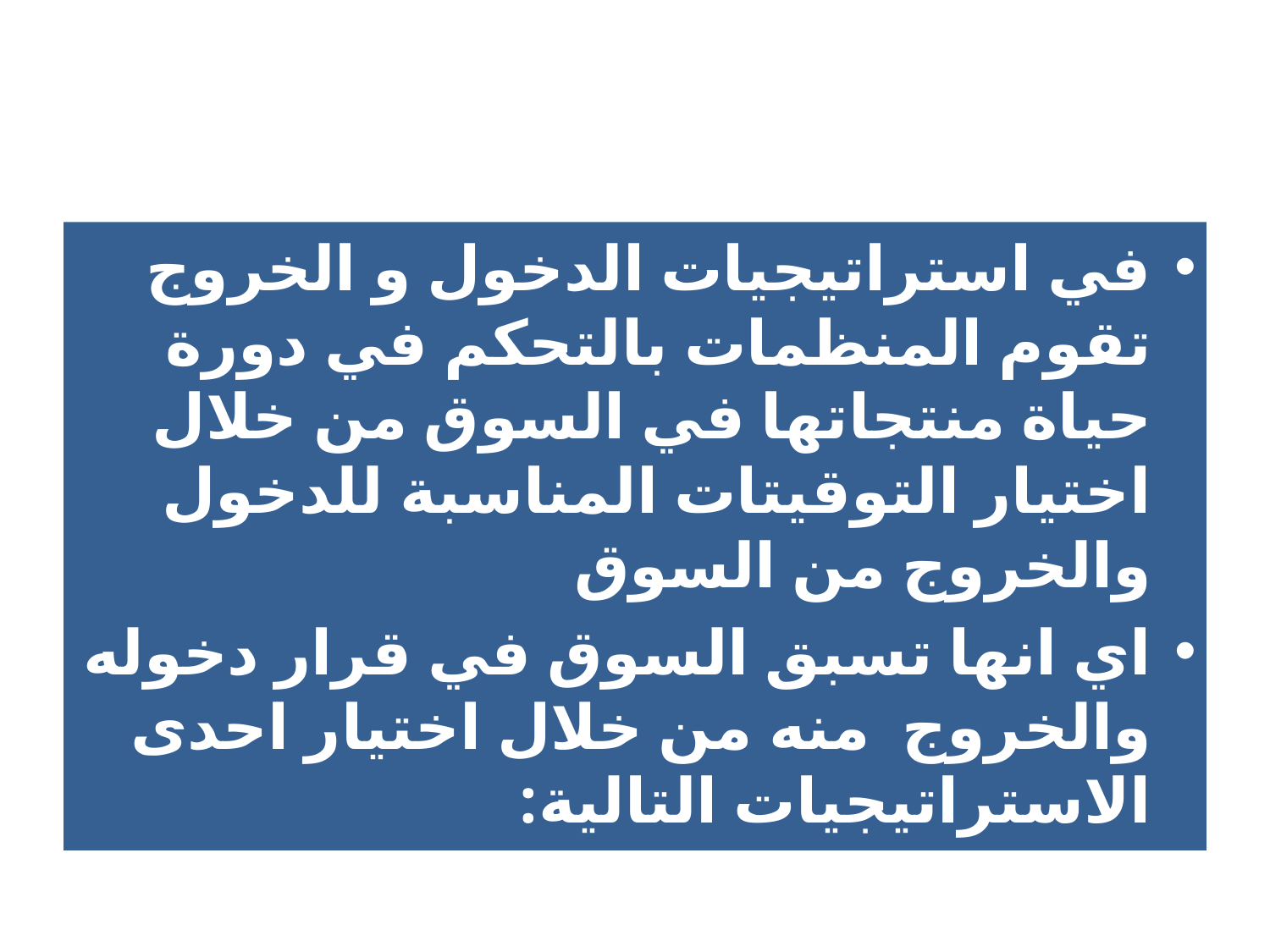

#
في استراتيجيات الدخول و الخروج تقوم المنظمات بالتحكم في دورة حياة منتجاتها في السوق من خلال اختيار التوقيتات المناسبة للدخول والخروج من السوق
اي انها تسبق السوق في قرار دخوله والخروج  منه من خلال اختيار احدى الاستراتيجيات التالية: